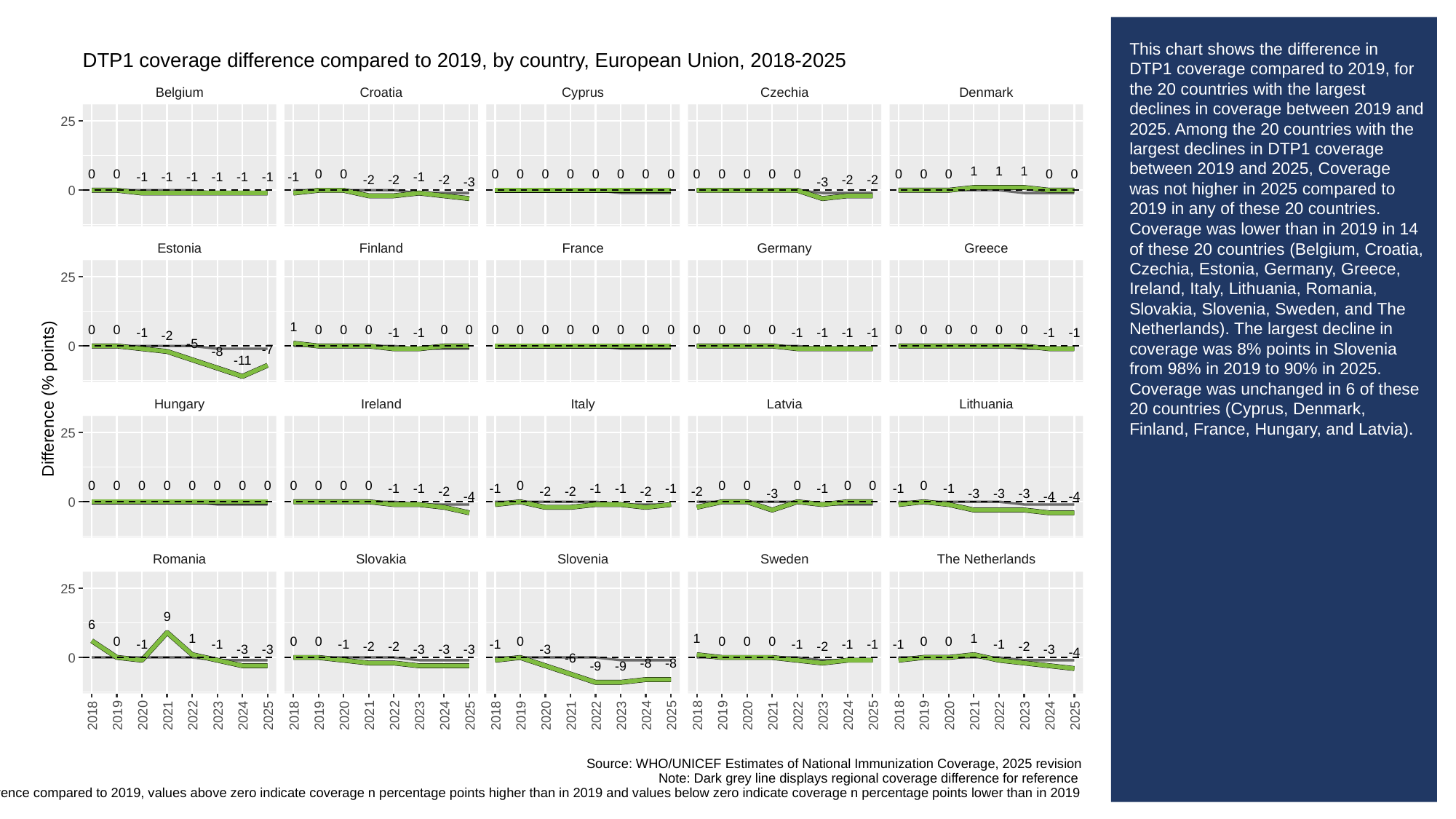

# This chart shows the difference in DTP1 coverage compared to 2019, for the 20 countries with the largest declines in coverage between 2019 and 2025. Among the 20 countries with the largest declines in DTP1 coverage between 2019 and 2025, Coverage was not higher in 2025 compared to 2019 in any of these 20 countries. Coverage was lower than in 2019 in 14 of these 20 countries (Belgium, Croatia, Czechia, Estonia, Germany, Greece, Ireland, Italy, Lithuania, Romania, Slovakia, Slovenia, Sweden, and The Netherlands). The largest decline in coverage was 8% points in Slovenia from 98% in 2019 to 90% in 2025. Coverage was unchanged in 6 of these 20 countries (Cyprus, Denmark, Finland, France, Hungary, and Latvia).

DTP1 coverage difference compared to 2019, by country, European Union, 2018-2025
Belgium
Croatia
Cyprus
Czechia
Denmark

25

1
1
1
0
0
0
0
0
0
0
0
0
0
0
0
0
0
0
0
0
0
0
0
0
0
-1
-1
-1
-1
-1
-1
-1
-1
-2
-2
-2
-2
-2
-3
-3
0

Estonia
Finland
France
Germany
Greece

25

1
0
0
0
0
0
0
0
0
0
0
0
0
0
0
0
0
0
0
0
0
0
0
0
0
0
-1
-1
-1
-1
-1
-1
-1
-1
-1
-2
-5
0

-7

-8
-11

Difference (% points)
Hungary
Ireland
Italy
Latvia
Lithuania

25

0
0
0
0
0
0
0
0
0
0
0
0
0
0
0
0
0
0
0
-1
-1
-1
-1
-1
-1
-1
-1
-1
-2
-2
-2
-2
-2
-3
-3
-3
-3
-4
-4
-4
0

Romania
Slovakia
Slovenia
Sweden
The Netherlands

25

9
6

1
1
1
0
0
0
0
0
0
0
0
0
-1
-1
-1
-1
-1
-1
-1
-1
-1
-2
-2
-2
-2
-3
-3
-3
-3
-3
-3
-3
-4
0
-6

-8
-8
-9
-9

2018
2019
2020
2021
2022
2023
2024
2025
2018
2019
2020
2021
2022
2023
2024
2025
2018
2019
2020
2021
2022
2023
2024
2025
2018
2019
2020
2021
2022
2023
2024
2025
2018
2019
2020
2021
2022
2023
2024
2025
Source: WHO/UNICEF Estimates of National Immunization Coverage, 2025 revision
Note: Dark grey line displays regional coverage difference for reference
When looking at coverage difference compared to 2019, values above zero indicate coverage n percentage points higher than in 2019 and values below zero indicate coverage n percentage points lower than in 2019